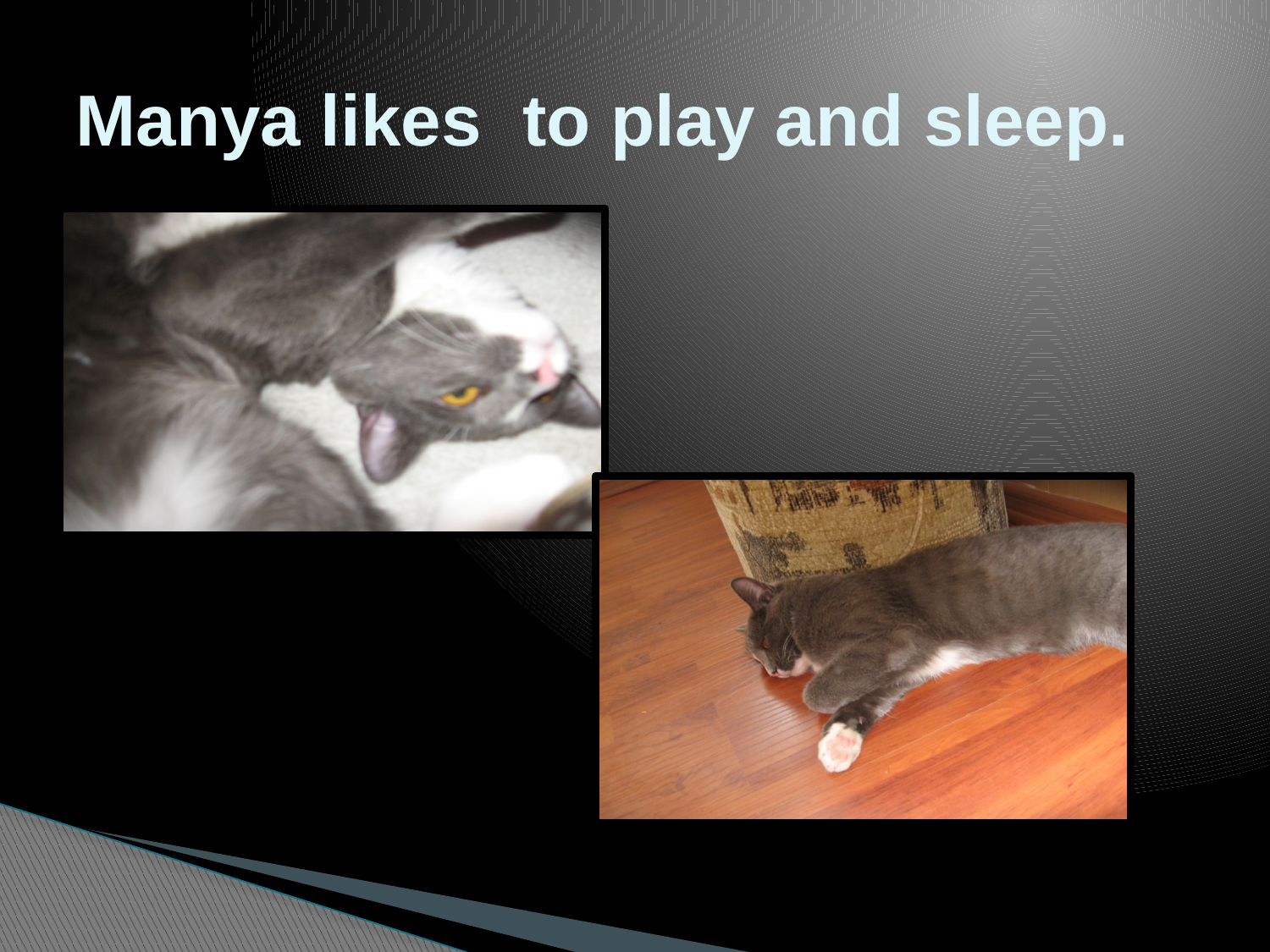

# Manya likes  to play and sleep.